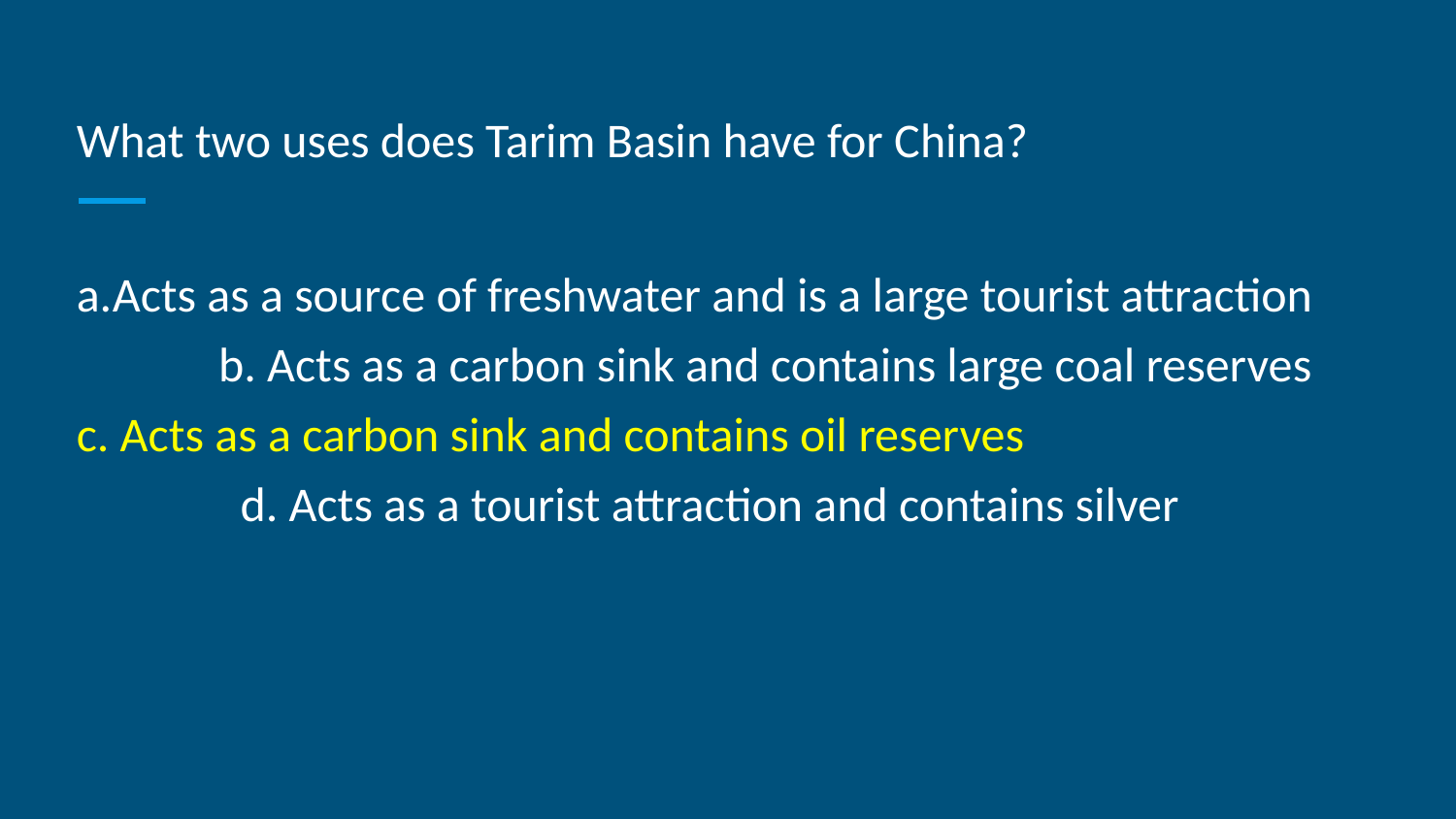

# What two uses does Tarim Basin have for China?
a.Acts as a source of freshwater and is a large tourist attraction                    b. Acts as a carbon sink and contains large coal reserves
c. Acts as a carbon sink and contains oil reserves                                                d. Acts as a tourist attraction and contains silver